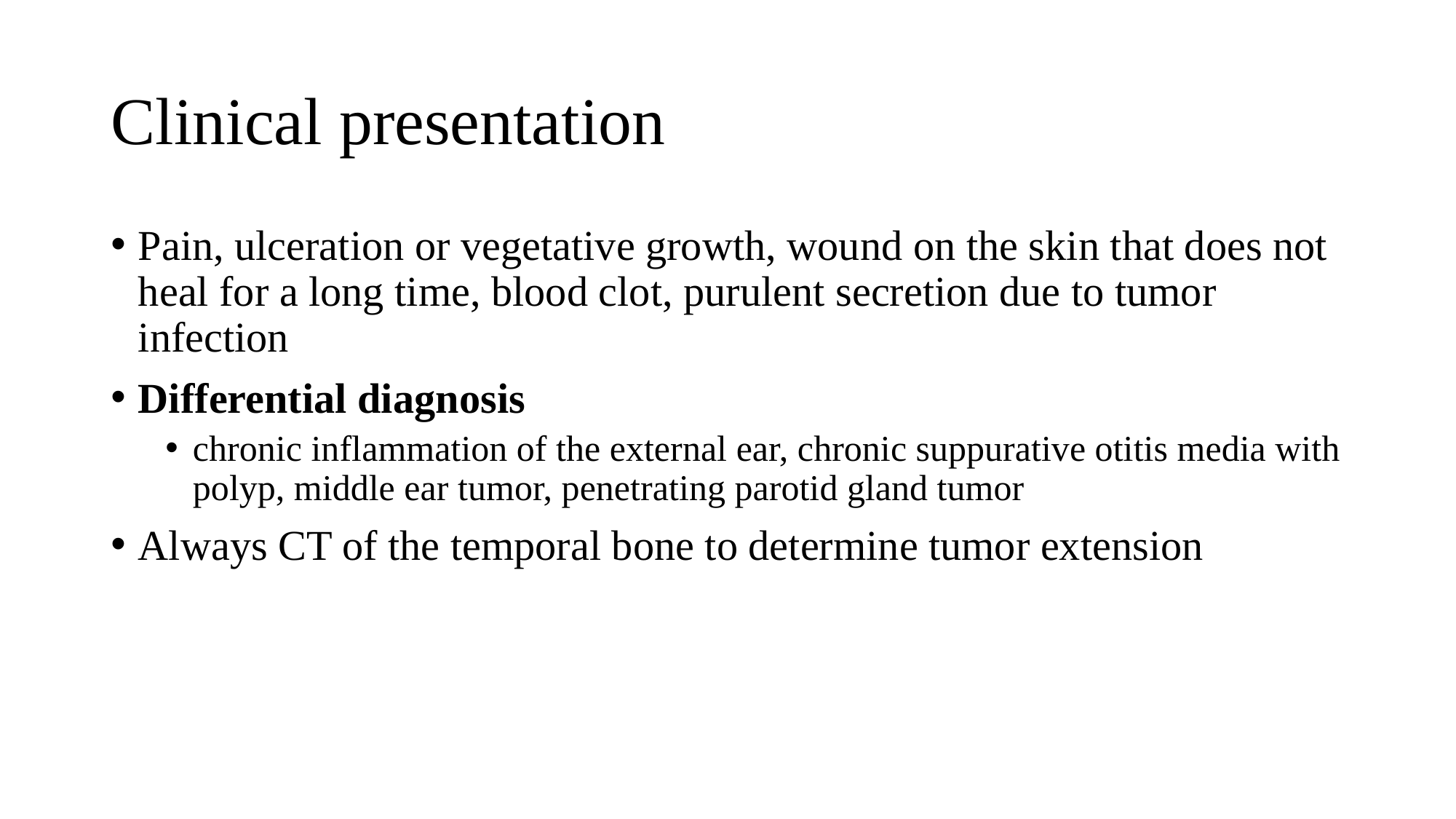

# Clinical presentation
Pain, ulceration or vegetative growth, wound on the skin that does not heal for a long time, blood clot, purulent secretion due to tumor infection
Differential diagnosis
chronic inflammation of the external ear, chronic suppurative otitis media with polyp, middle ear tumor, penetrating parotid gland tumor
Always CT of the temporal bone to determine tumor extension